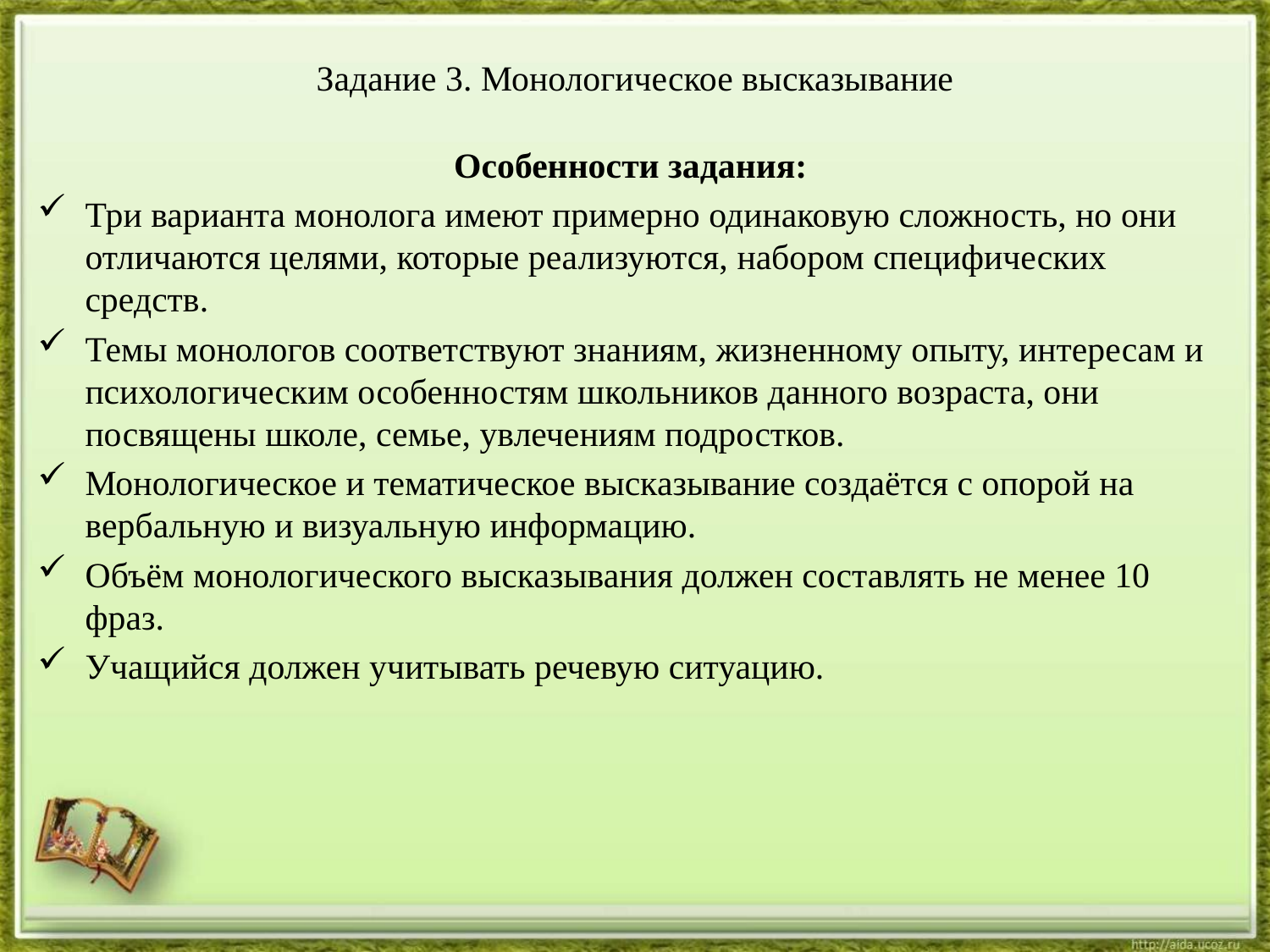

# Задание 3. Монологическое высказывание
Особенности задания:
Три варианта монолога имеют примерно одинаковую сложность, но они отличаются целями, которые реализуются, набором специфических средств.
Темы монологов соответствуют знаниям, жизненному опыту, интересам и психологическим особенностям школьников данного возраста, они посвящены школе, семье, увлечениям подростков.
Монологическое и тематическое высказывание создаётся с опорой на вербальную и визуальную информацию.
Объём монологического высказывания должен составлять не менее 10 фраз.
Учащийся должен учитывать речевую ситуацию.